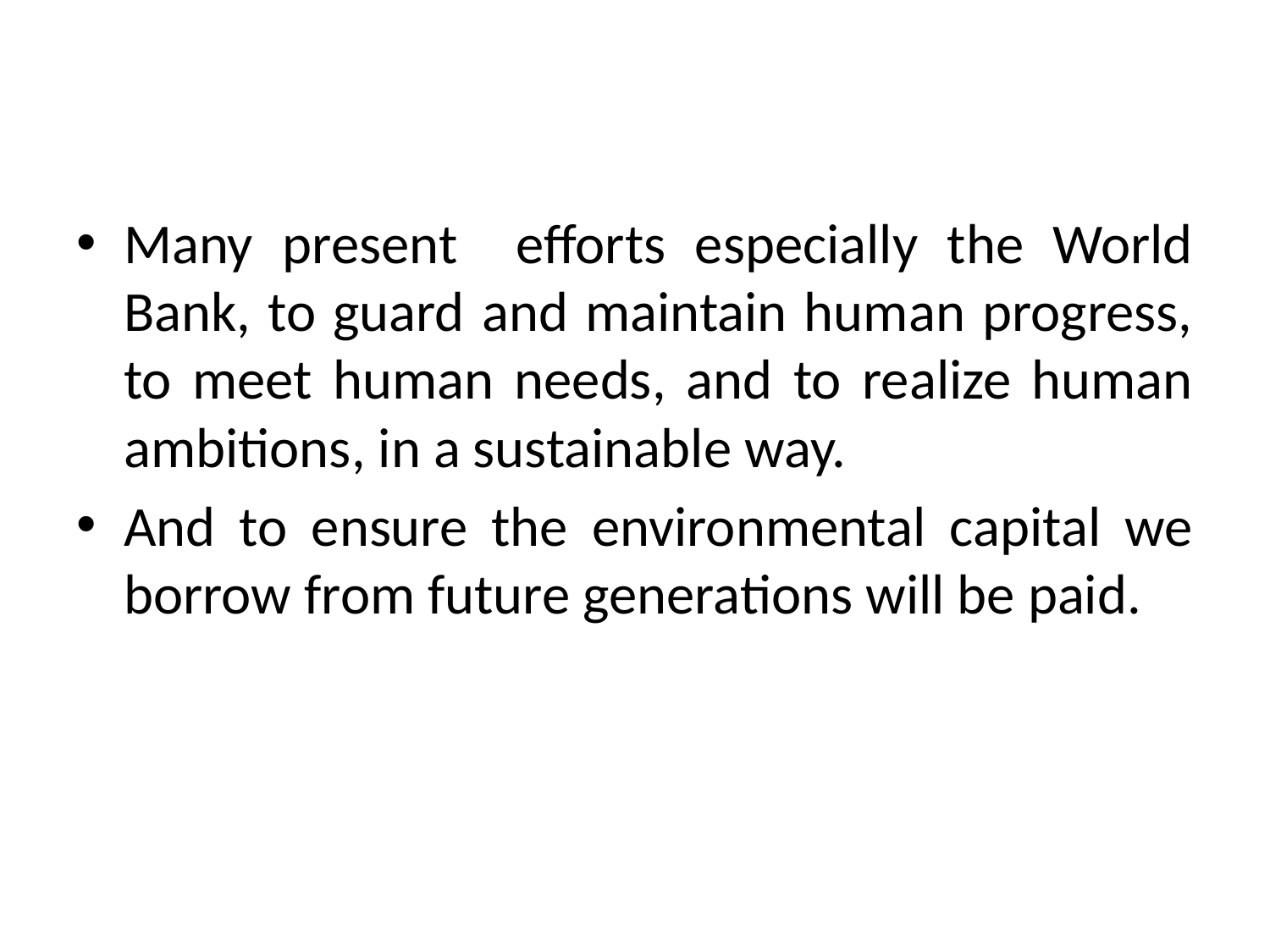

#
Many present  efforts especially the World Bank, to guard and maintain human progress, to meet human needs, and to realize human ambitions, in a sustainable way.
And to ensure the environmental capital we borrow from future generations will be paid.